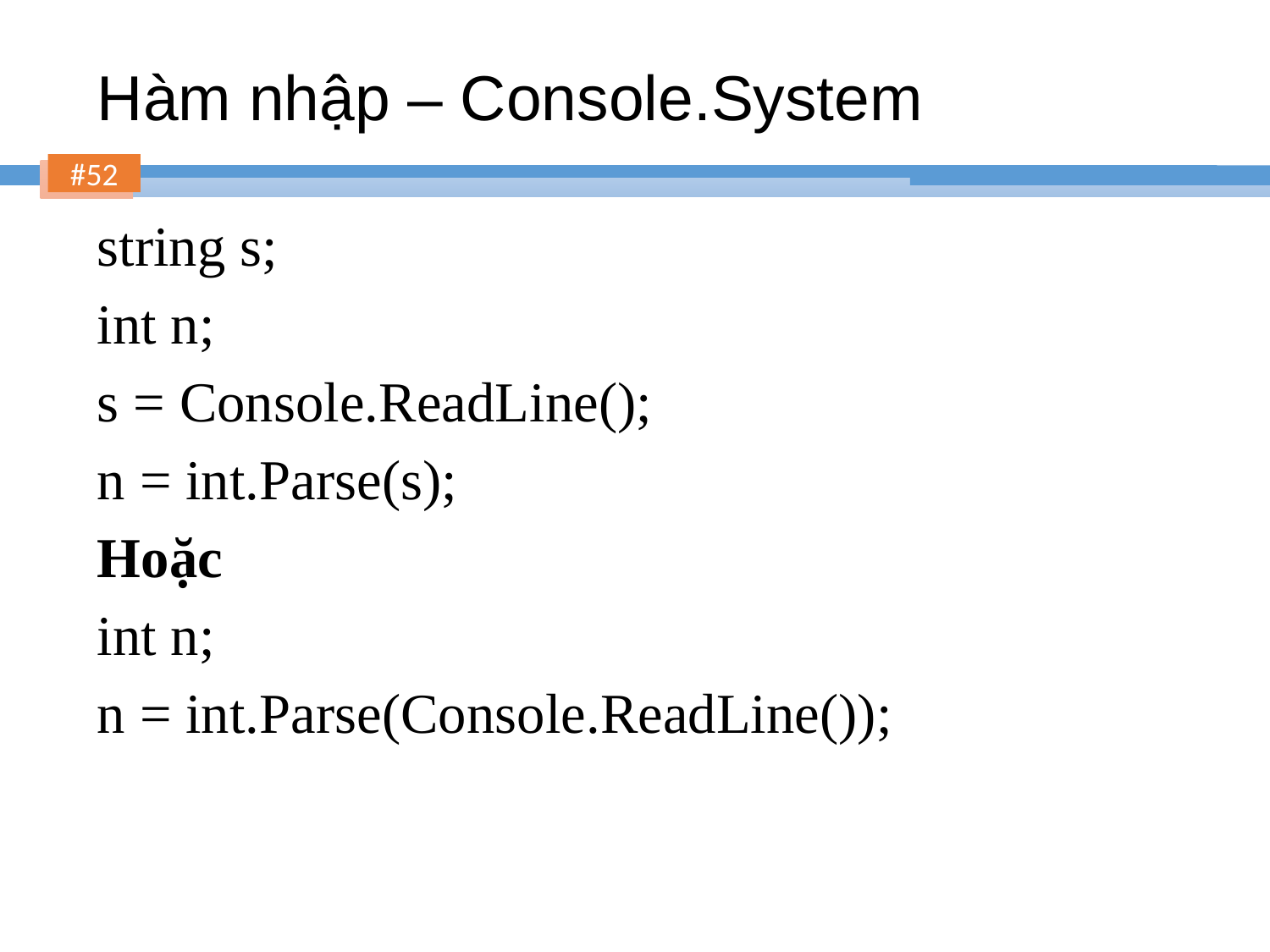

# Hàm nhập – Console.System
string s;
int n;
s = Console.ReadLine();
n = int.Parse(s);
Hoặc
int n;
n = int.Parse(Console.ReadLine());

52